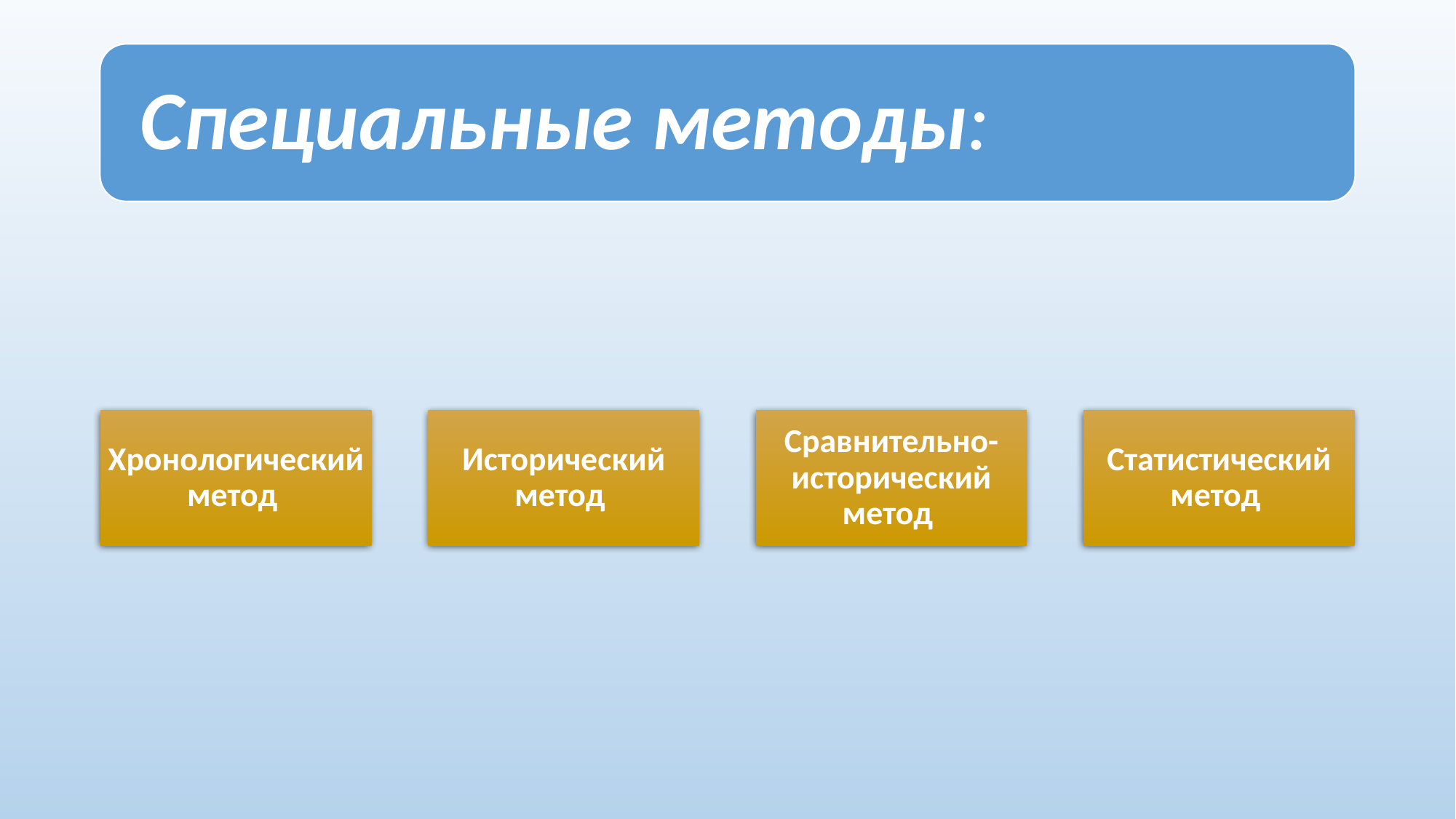

Специальные методы:
Хронологический метод
Исторический метод
Сравнительно-исторический метод
Статистический метод